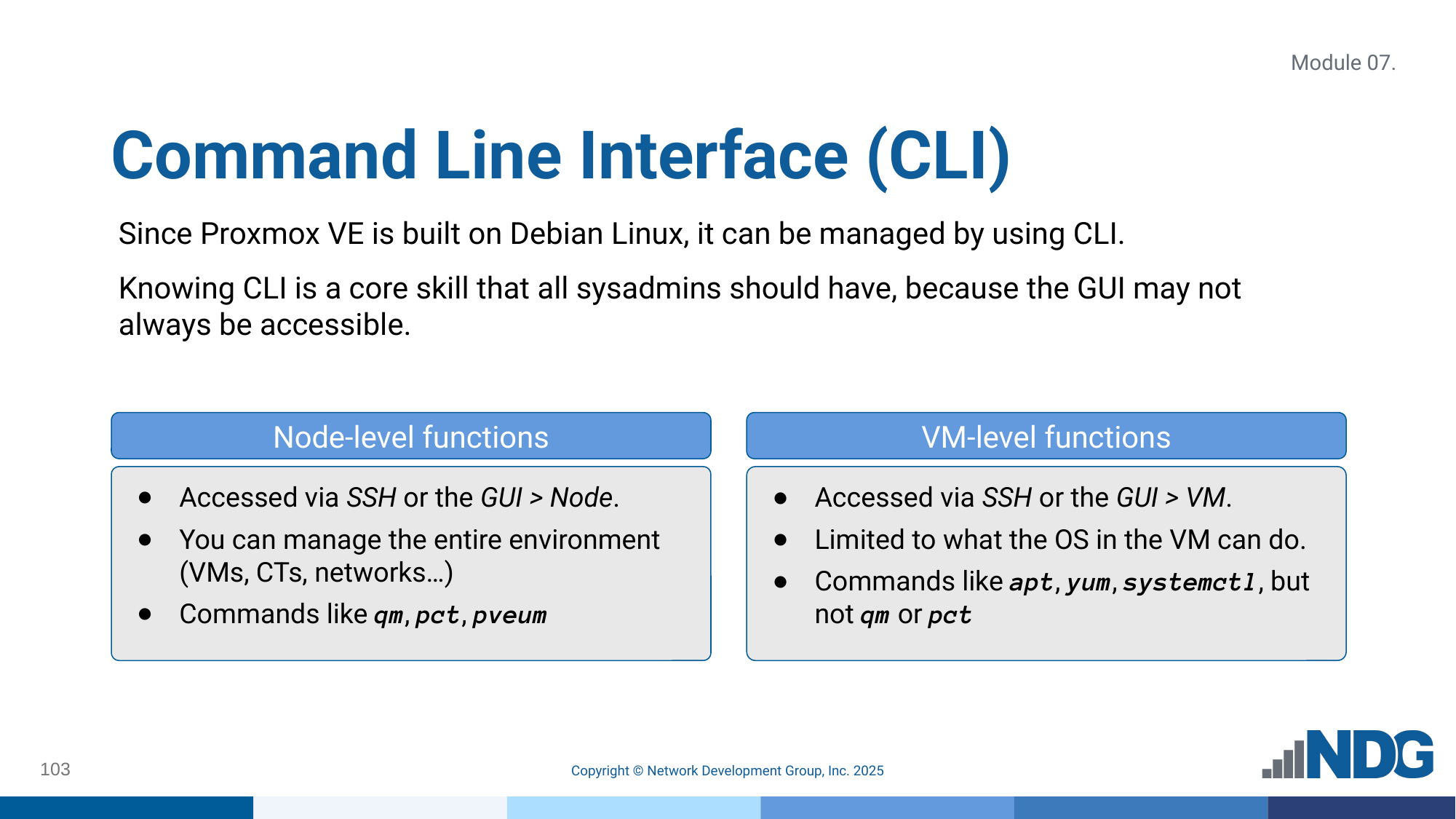

Module 07.
# Command Line Interface (CLI)
Since Proxmox VE is built on Debian Linux, it can be managed by using CLI.
Knowing CLI is a core skill that all sysadmins should have, because the GUI may not always be accessible.
Node-level functions
VM-level functions
Accessed via SSH or the GUI > Node.
You can manage the entire environment (VMs, CTs, networks…)
Commands like qm, pct, pveum
Accessed via SSH or the GUI > VM.
Limited to what the OS in the VM can do.
Commands like apt, yum, systemctl, but not qm or pct